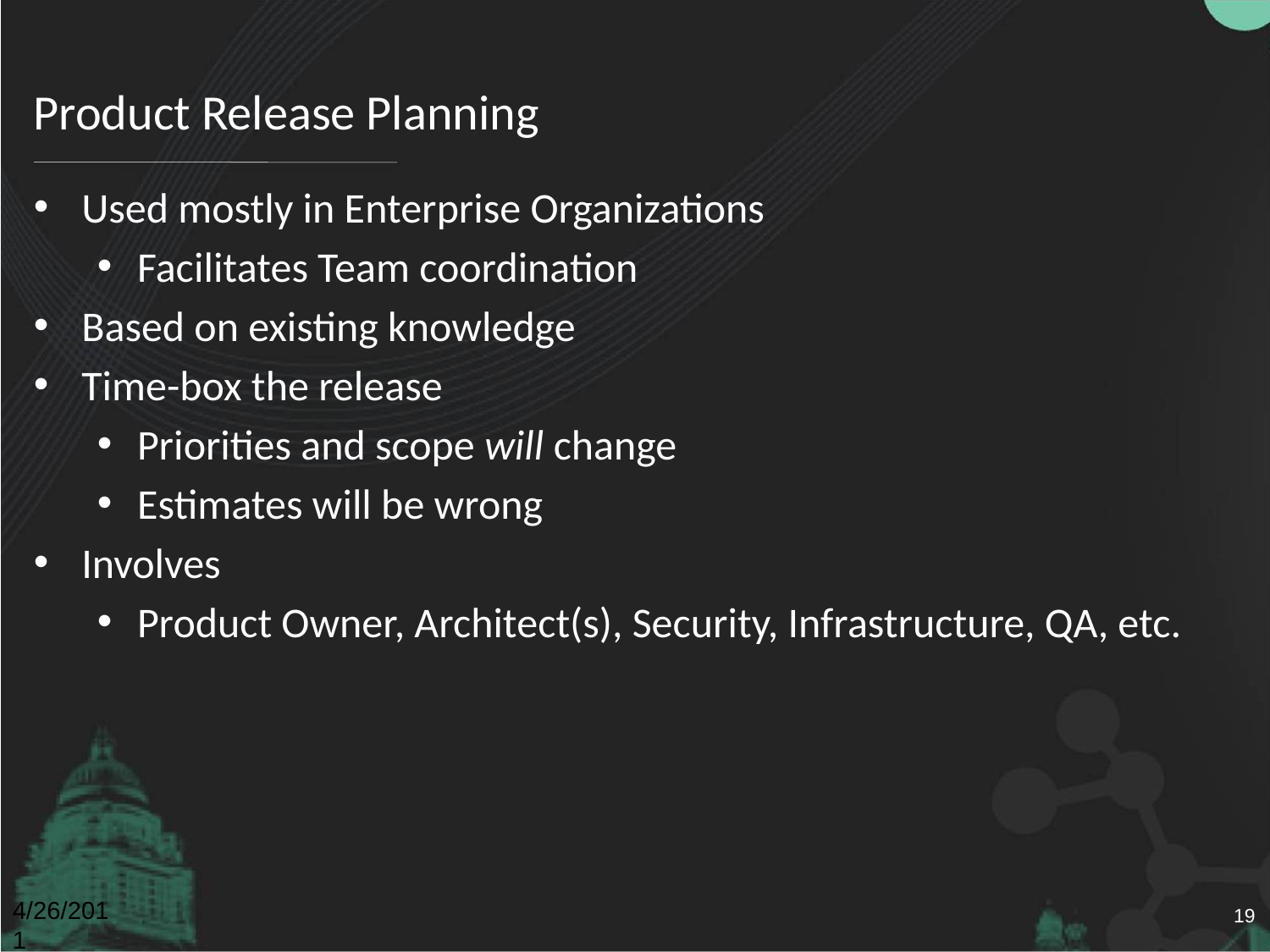

# Product Release Planning
Used mostly in Enterprise Organizations
Facilitates Team coordination
Based on existing knowledge
Time-box the release
Priorities and scope will change
Estimates will be wrong
Involves
Product Owner, Architect(s), Security, Infrastructure, QA, etc.
4/26/2011
19